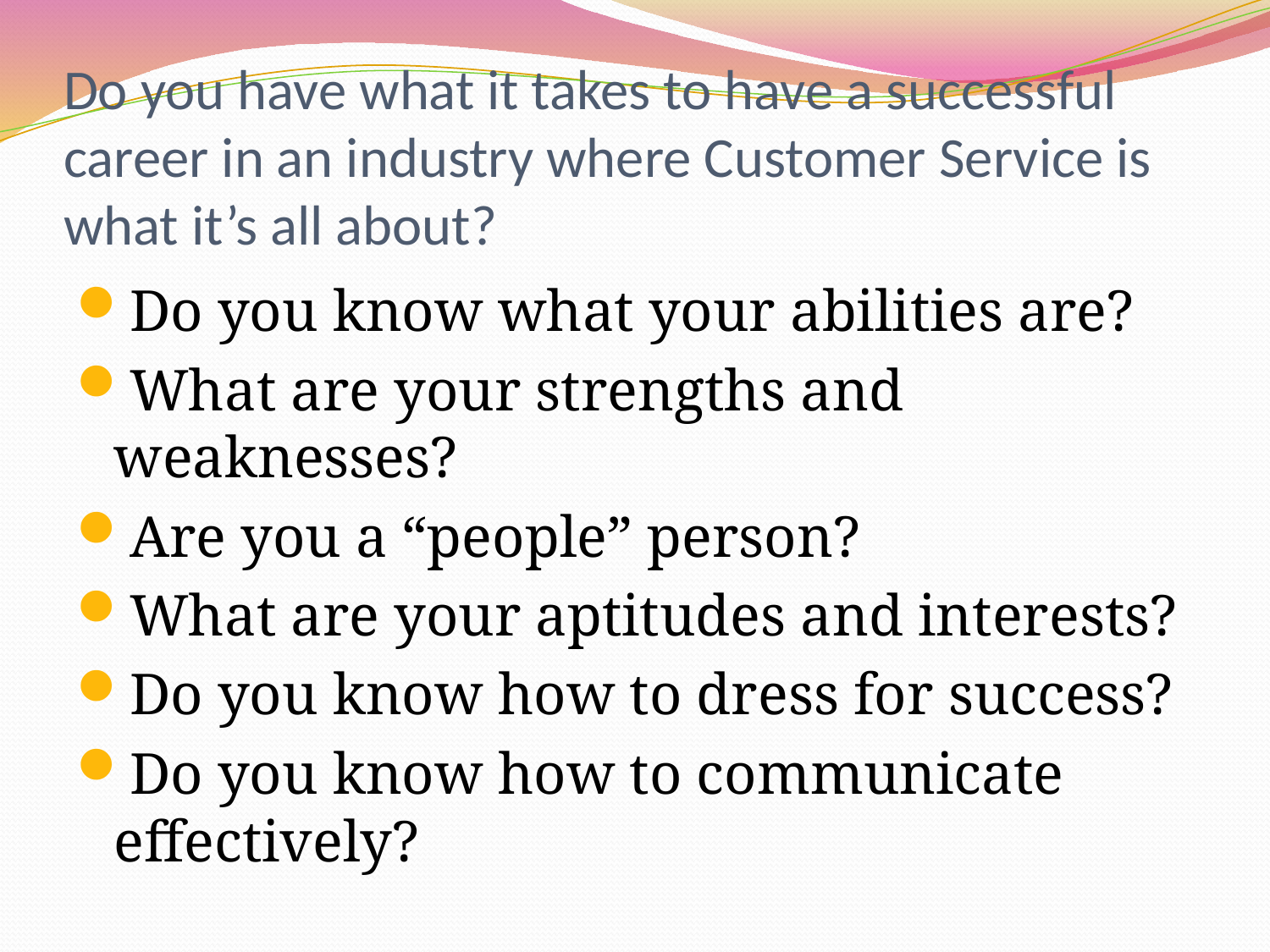

# Do you have what it takes to have a successful career in an industry where Customer Service is what it’s all about?
Do you know what your abilities are?
What are your strengths and weaknesses?
Are you a “people” person?
What are your aptitudes and interests?
Do you know how to dress for success?
Do you know how to communicate effectively?